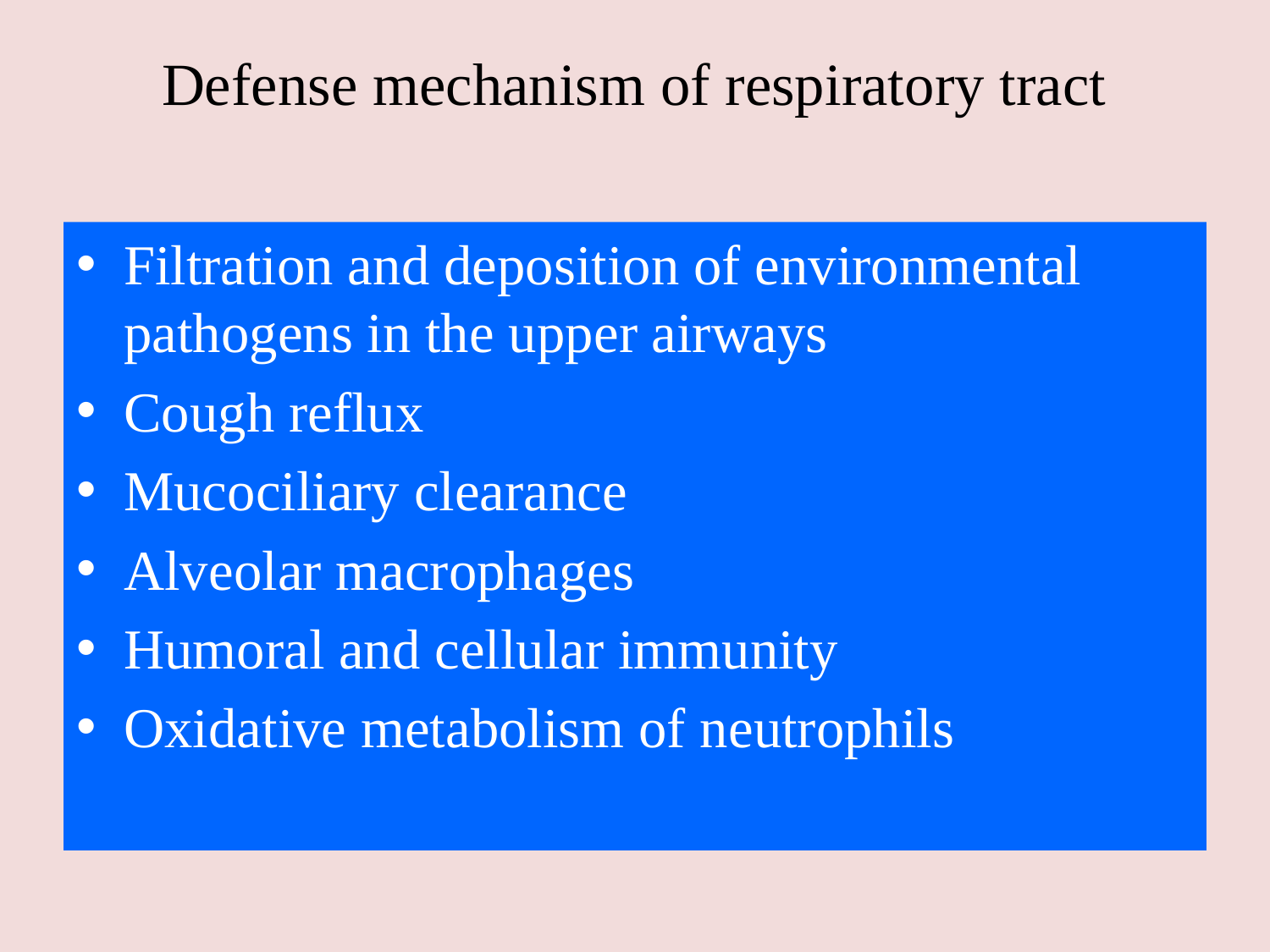

# Defense mechanism of respiratory tract
Filtration and deposition of environmental pathogens in the upper airways
Cough reflux
Mucociliary clearance
Alveolar macrophages
Humoral and cellular immunity
Oxidative metabolism of neutrophils